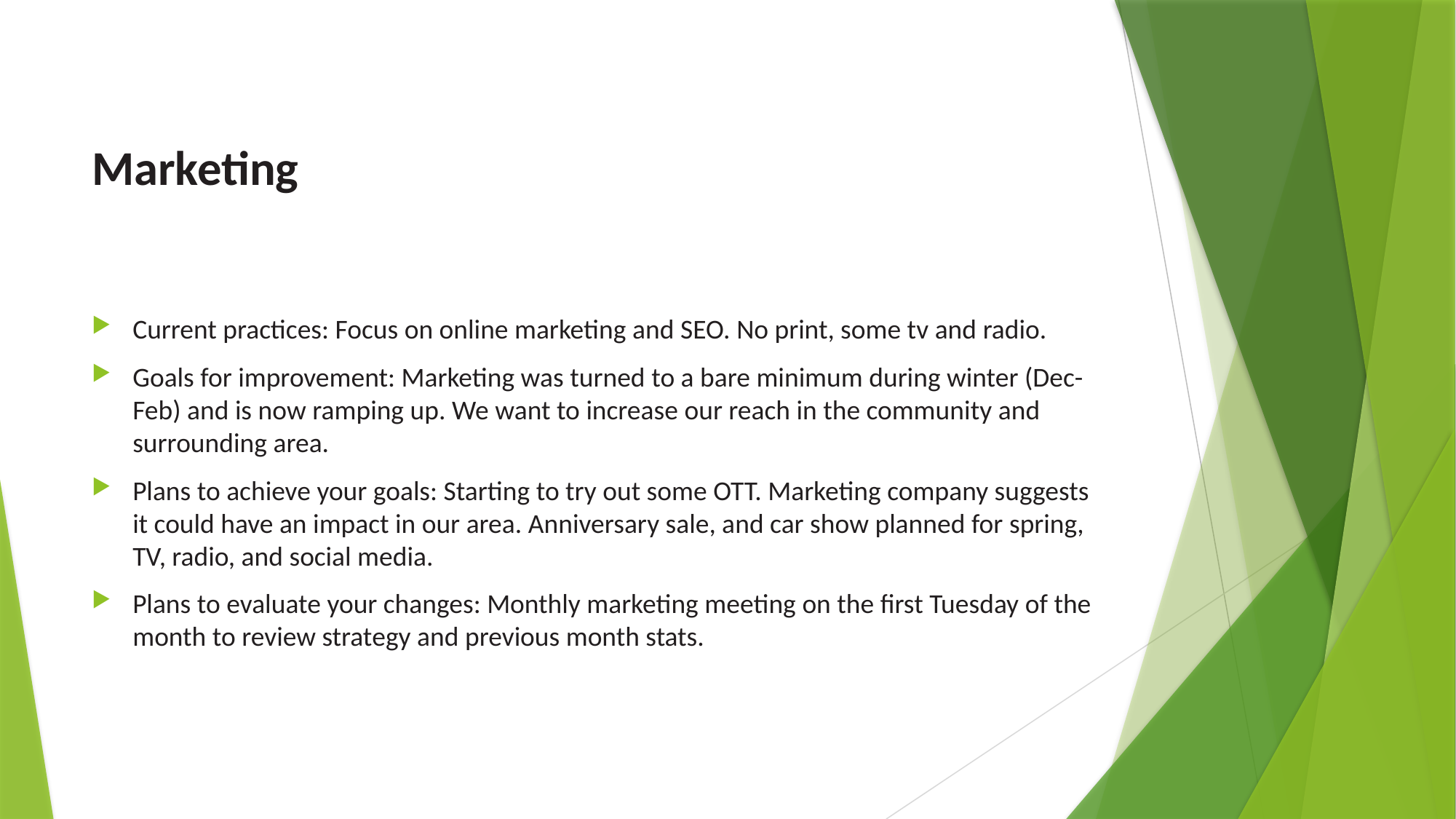

# Marketing

Current practices: Focus on online marketing and SEO. No print, some tv and radio.
Goals for improvement: Marketing was turned to a bare minimum during winter (Dec-Feb) and is now ramping up. We want to increase our reach in the community and surrounding area.
Plans to achieve your goals: Starting to try out some OTT. Marketing company suggests it could have an impact in our area. Anniversary sale, and car show planned for spring, TV, radio, and social media.
Plans to evaluate your changes: Monthly marketing meeting on the first Tuesday of the month to review strategy and previous month stats.